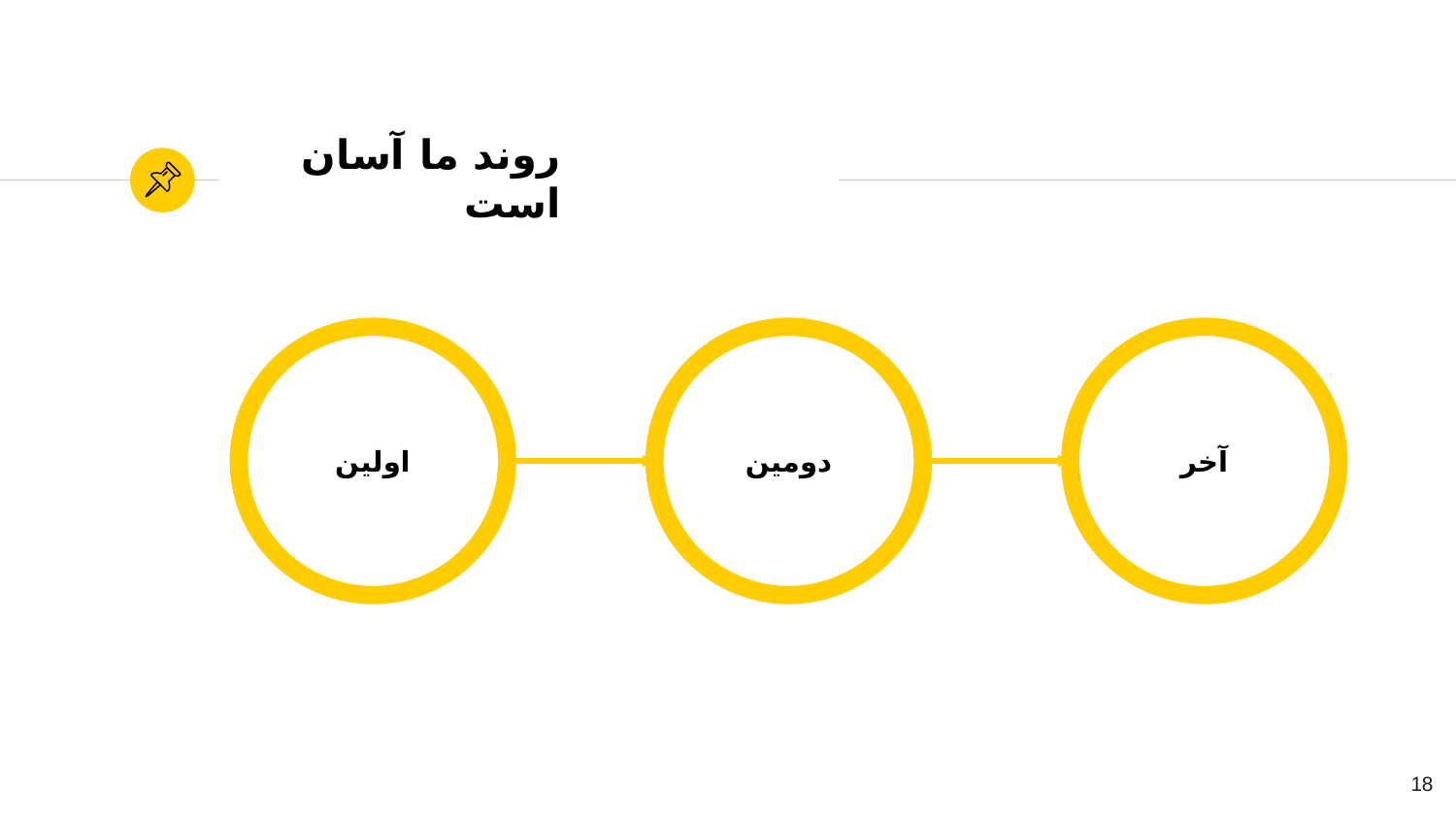

# روند ما آسان است

اولین
دومین
آخر
18